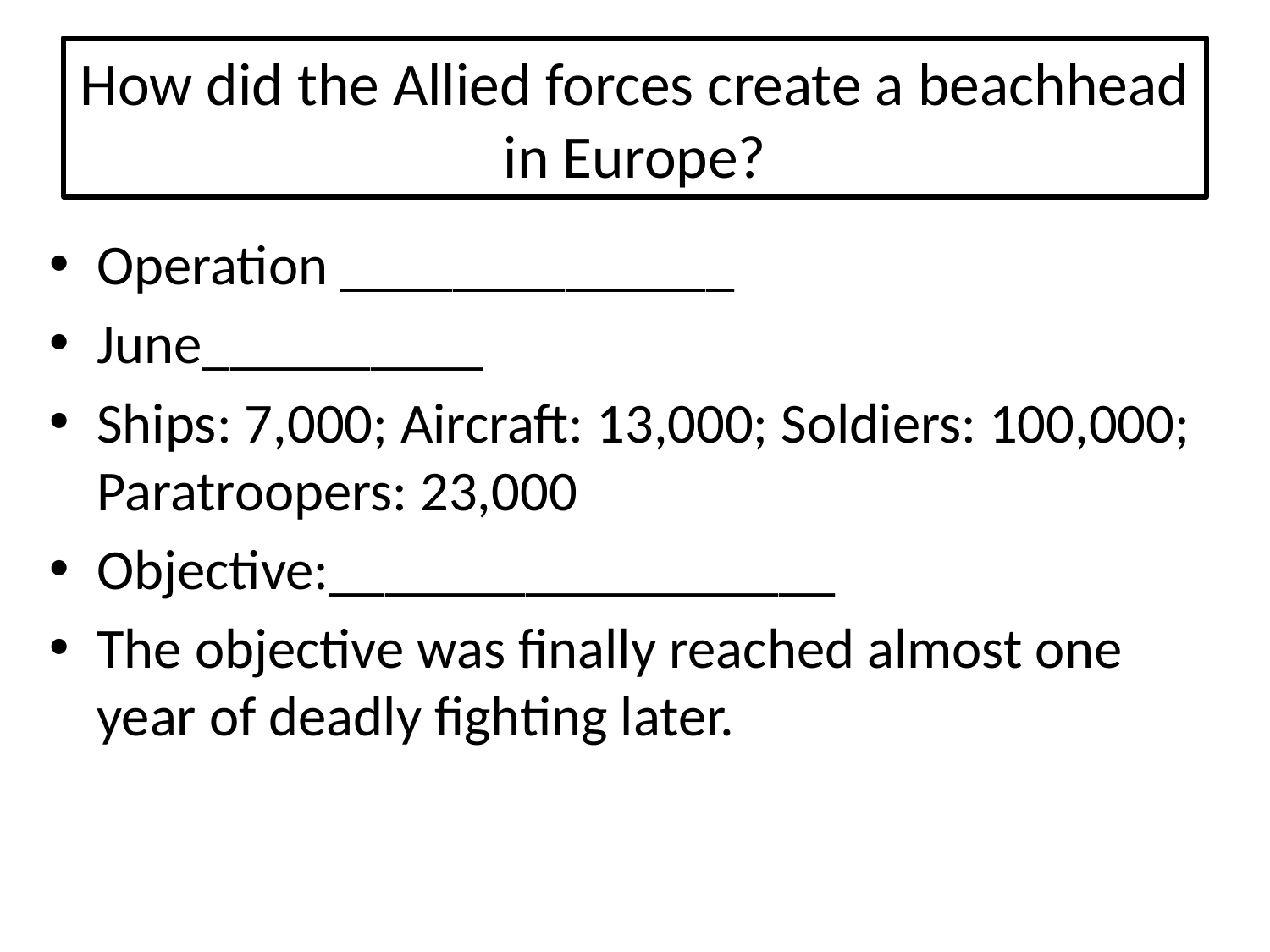

# How did the Allied forces create a beachhead in Europe?
Operation ______________
June__________
Ships: 7,000; Aircraft: 13,000; Soldiers: 100,000; Paratroopers: 23,000
Objective:__________________
The objective was finally reached almost one year of deadly fighting later.